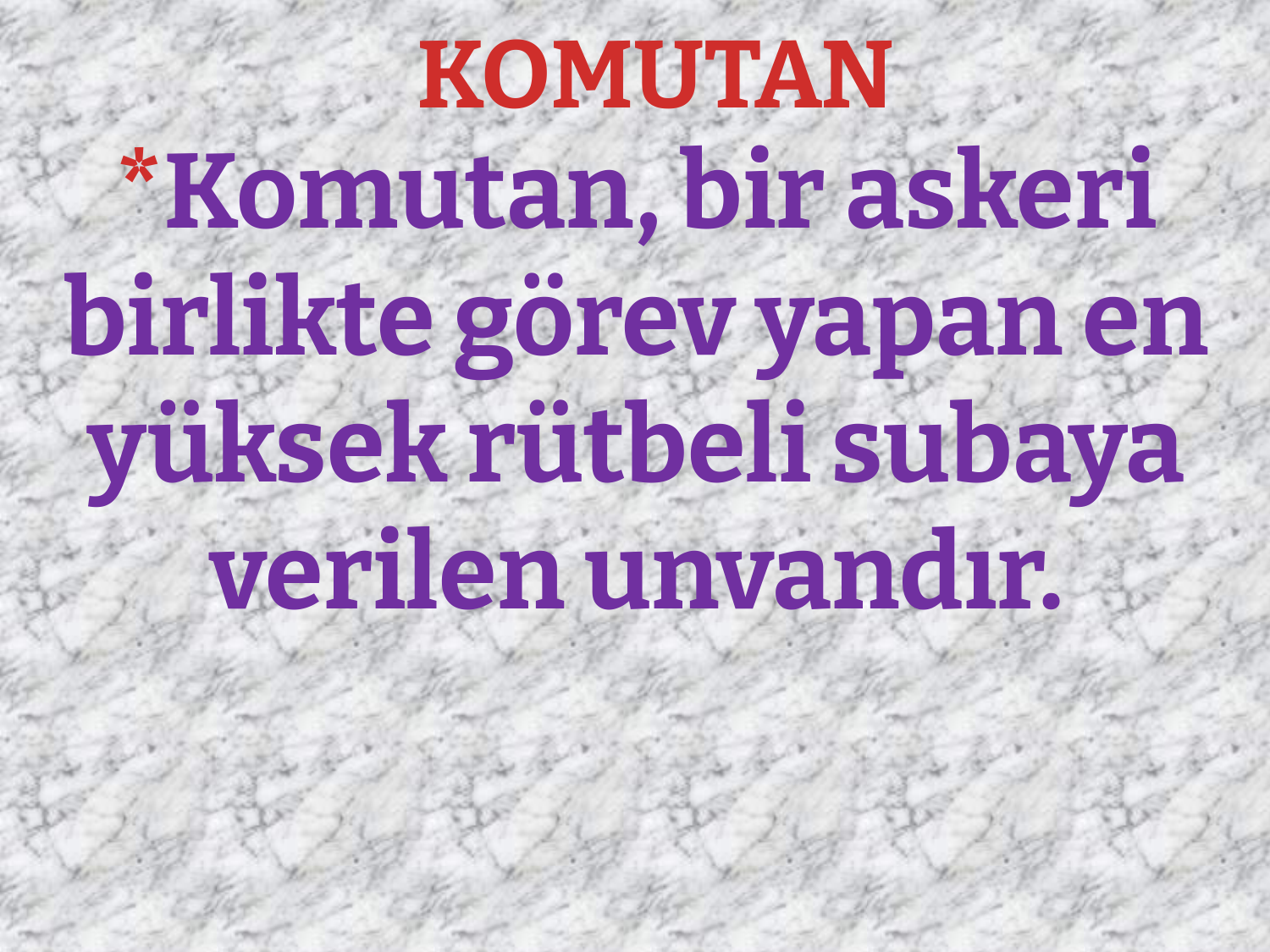

KOMUTAN
*Komutan, bir askeri birlikte görev yapan en yüksek rütbeli subaya verilen unvandır.